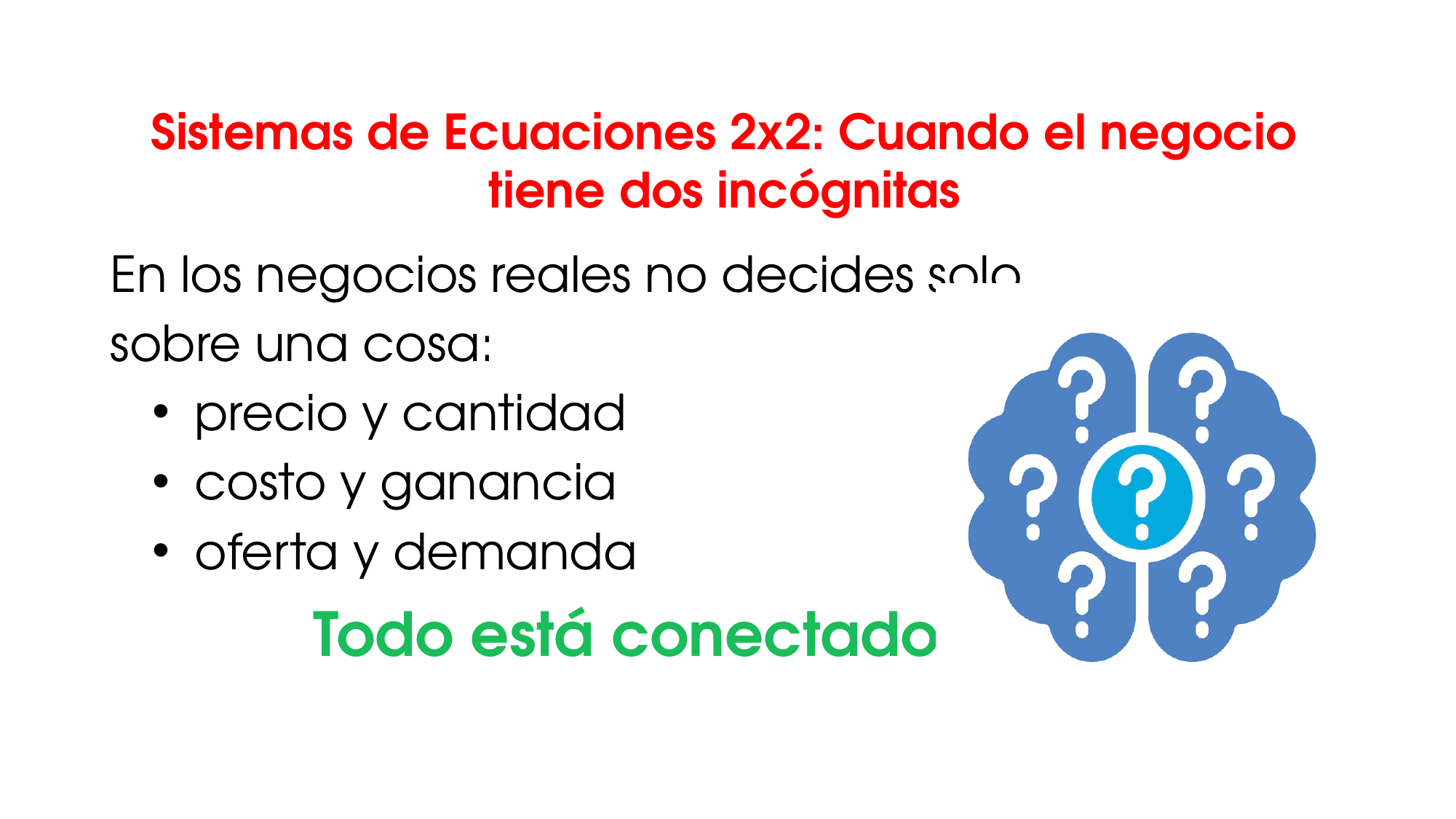

Sistemas de Ecuaciones 2x2: Cuando el negocio tiene dos incógnitas
En los negocios reales no decides solo sobre una cosa:
precio y cantidad
costo y ganancia
oferta y demanda
Todo está conectado